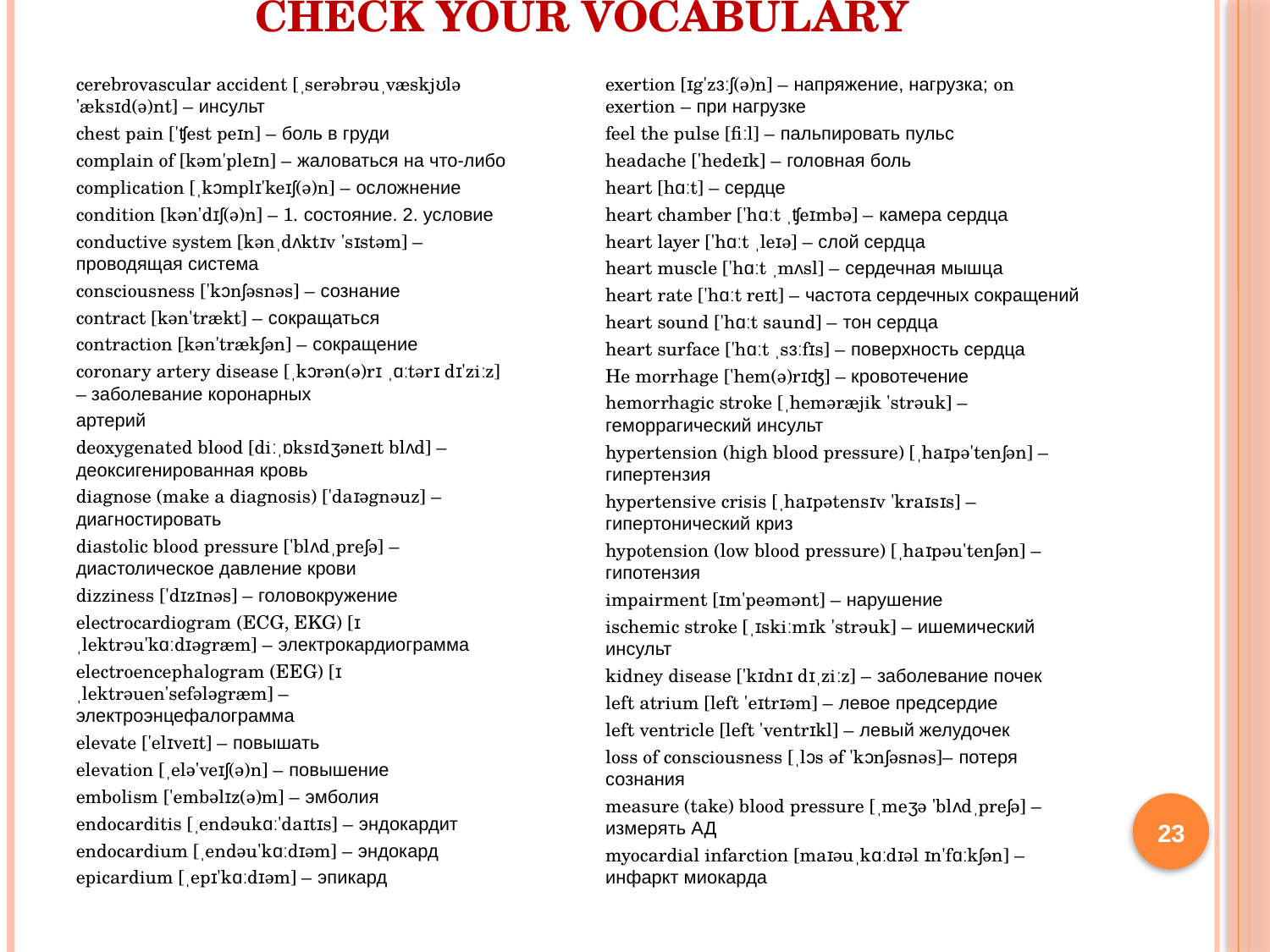

# Check your vocabulary
cerebrovascular accident [ˌserəbrəuˌvæskjʊlə 'æksɪd(ə)nt] – инсульт
chest pain ['ʧest peɪn] – боль в груди
complain of [kəm'pleɪn] – жаловаться на что-либо
complication [ˌkɔmplɪ'keɪʃ(ə)n] – осложнение
condition [kən'dɪʃ(ə)n] – 1. состояние. 2. условие
conductive system [kənˌdʌktɪv 'sɪstəm] – проводящая система
consciousness ['kɔnʃəsnəs] – сознание
contract [kən'trækt] – сокращаться
contraction [kən'trækʃən] – сокращение
coronary artery disease [ˌkɔrən(ə)rɪ ˌɑːtərɪ dɪ'ziːz] – заболевание коронарных
артерий
deoxygenated blood [diːˌɒksɪdʒəneɪt blʌd] – деоксигенированная кровь
diagnose (make a diagnosis) ['daɪəgnəuz] – диагностировать
diastolic blood pressure ['blʌdˌpreʃə] – диастолическое давление крови
dizziness ['dɪzɪnəs] – головокружение
electrocardiogram (ECG, EKG) [ɪˌlektrəu'kɑːdɪəgræm] – электрокардиограмма
electroencephalogram (EEG) [ɪˌlektrəuen'sefələgræm] – электроэнцефалограмма
elevate ['elɪveɪt] – повышать
elevation [ˌelə'veɪʃ(ə)n] – повышение
embolism ['embəlɪz(ə)m] – эмболия
endocarditis [ˌendəukɑː'daɪtɪs] – эндокардит
endocardium [ˌendəu'kɑːdɪəm] – эндокард
epicardium [ˌepɪ'kɑːdɪəm] – эпикард

exertion [ɪg'zɜːʃ(ə)n] – напряжение, нагрузка; on exertion – при нагрузке
feel the pulse [fiːl] – пальпировать пульс
headache ['hedeɪk] – головная боль
heart [hɑːt] – сердце
heart chamber ['hɑːt ˌʧeɪmbə] – камера сердца
heart layer ['hɑːt ˌleɪə] – слой сердца
heart muscle ['hɑːt ˌmʌsl] – сердечная мышца
heart rate ['hɑːt reɪt] – частота сердечных сокращений
heart sound ['hɑːt saund] – тон сердца
heart surface ['hɑːt ˌsɜːfɪs] – поверхность сердца
He morrhage ['hem(ə)rɪʤ] – кровотечение
hemorrhagic stroke [ˌheməræjik 'strəuk] – геморрагический инсульт
hypertension (high blood pressure) [ˌhaɪpə'tenʃən] – гипертензия
hypertensive crisis [ˌhaɪpətensɪv 'kraɪsɪs] – гипертонический криз
hypotension (low blood pressure) [ˌhaɪpəu'tenʃən] – гипотензия
impairment [ɪm'peəmənt] – нарушение
ischemic stroke [ˌɪskiːmɪk 'strəuk] – ишемический инсульт
kidney disease ['kɪdnɪ dɪˌziːz] – заболевание почек
left atrium [left 'eɪtrɪəm] – левое предсердие
left ventricle [left 'ventrɪkl] – левый желудочек
loss of consciousness [ˌlɔs əf 'kɔnʃəsnəs]– потеря сознания
measure (take) blood pressure [ˌmeʒə 'blʌdˌpreʃə] – измерять АД
myocardial infarction [maɪəuˌkɑːdɪəl ɪn'fɑːkʃən] – инфаркт миокарда
23